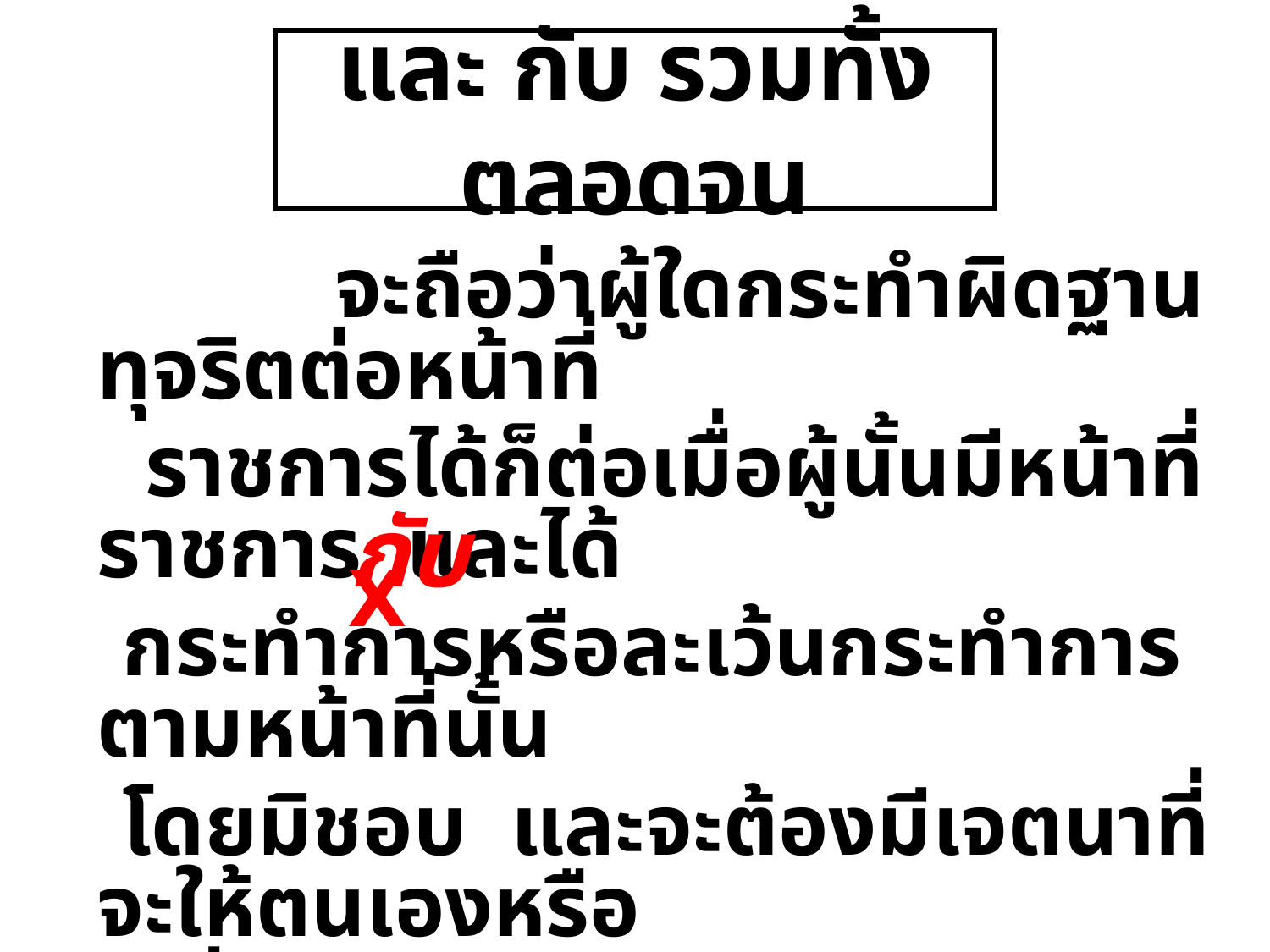

# และ กับ รวมทั้ง ตลอดจน
                จะถือว่าผู้ใดกระทำผิดฐานทุจริตต่อหน้าที่
      ราชการได้ก็ต่อเมื่อผู้นั้นมีหน้าที่ราชการ  และได้
     กระทำการหรือละเว้นกระทำการตามหน้าที่นั้น
     โดยมิชอบ  และจะต้องมีเจตนาที่จะให้ตนเองหรือ
     ผู้อื่นได้รับประโยชน์อันมิชอบด้วยกฎหมาย
กับ
X